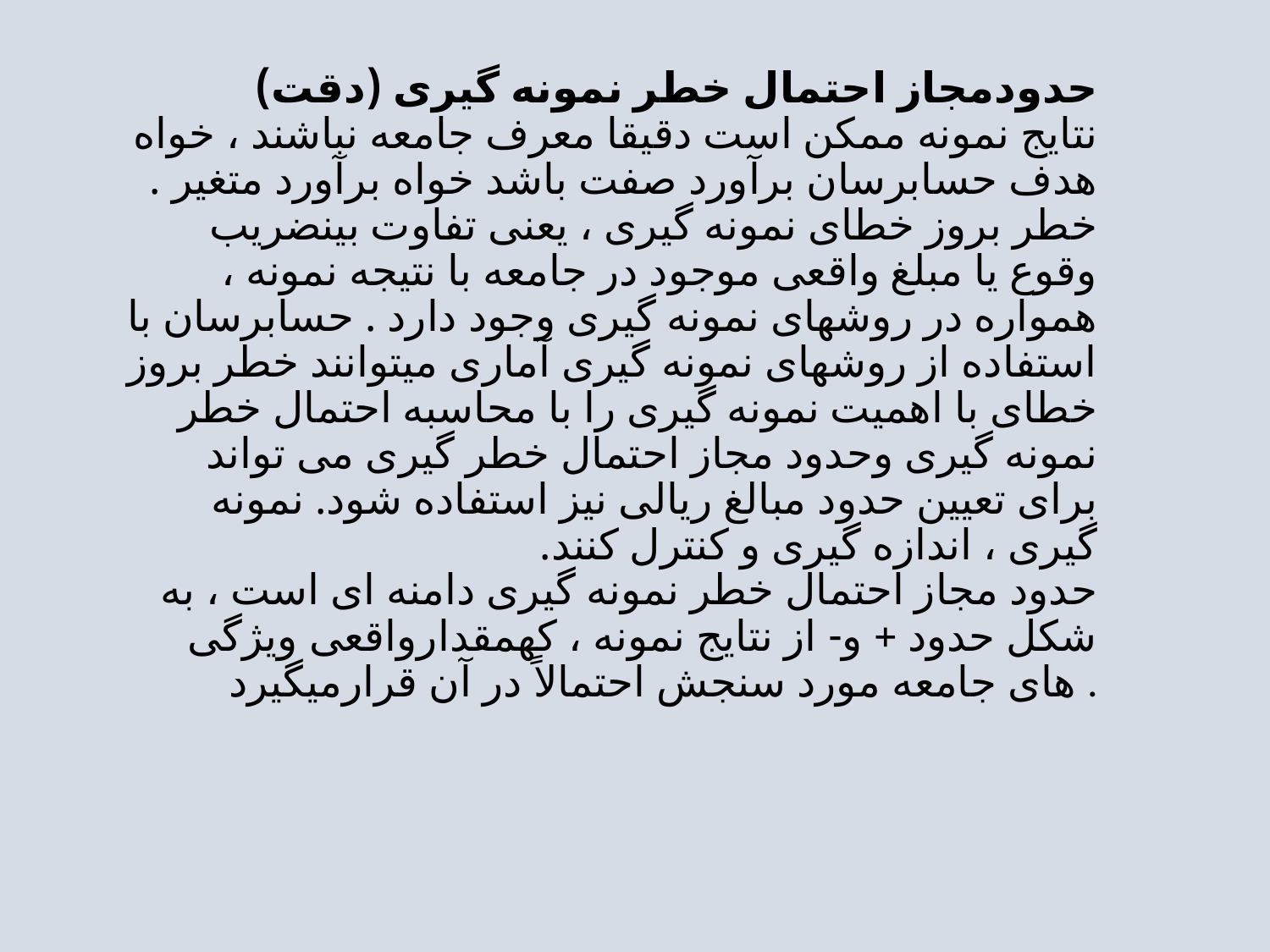

# حدودمجاز احتمال خطر نمونه گیری (دقت) نتایج نمونه ممکن است دقیقا معرف جامعه نباشند ، خواه هدف حسابرسان برآورد صفت باشد خواه برآورد متغیر . خطر بروز خطای نمونه گیری ، یعنی تفاوت بینضریب وقوع یا مبلغ واقعی موجود در جامعه با نتیجه نمونه ، همواره در روشهای نمونه گیری وجود دارد . حسابرسان با استفاده از روشهای نمونه گیری آماری میتوانند خطر بروز خطای با اهمیت نمونه گیری را با محاسبه احتمال خطر نمونه گیری وحدود مجاز احتمال خطر گیری می تواند برای تعیین حدود مبالغ ریالی نیز استفاده شود. نمونه گیری ، اندازه گیری و کنترل کنند. حدود مجاز احتمال خطر نمونه گیری دامنه ای است ، به شکل حدود + و- از نتایج نمونه ، کهمقدارواقعی ویژگی های جامعه مورد سنجش احتمالاً در آن قرارمیگیرد .